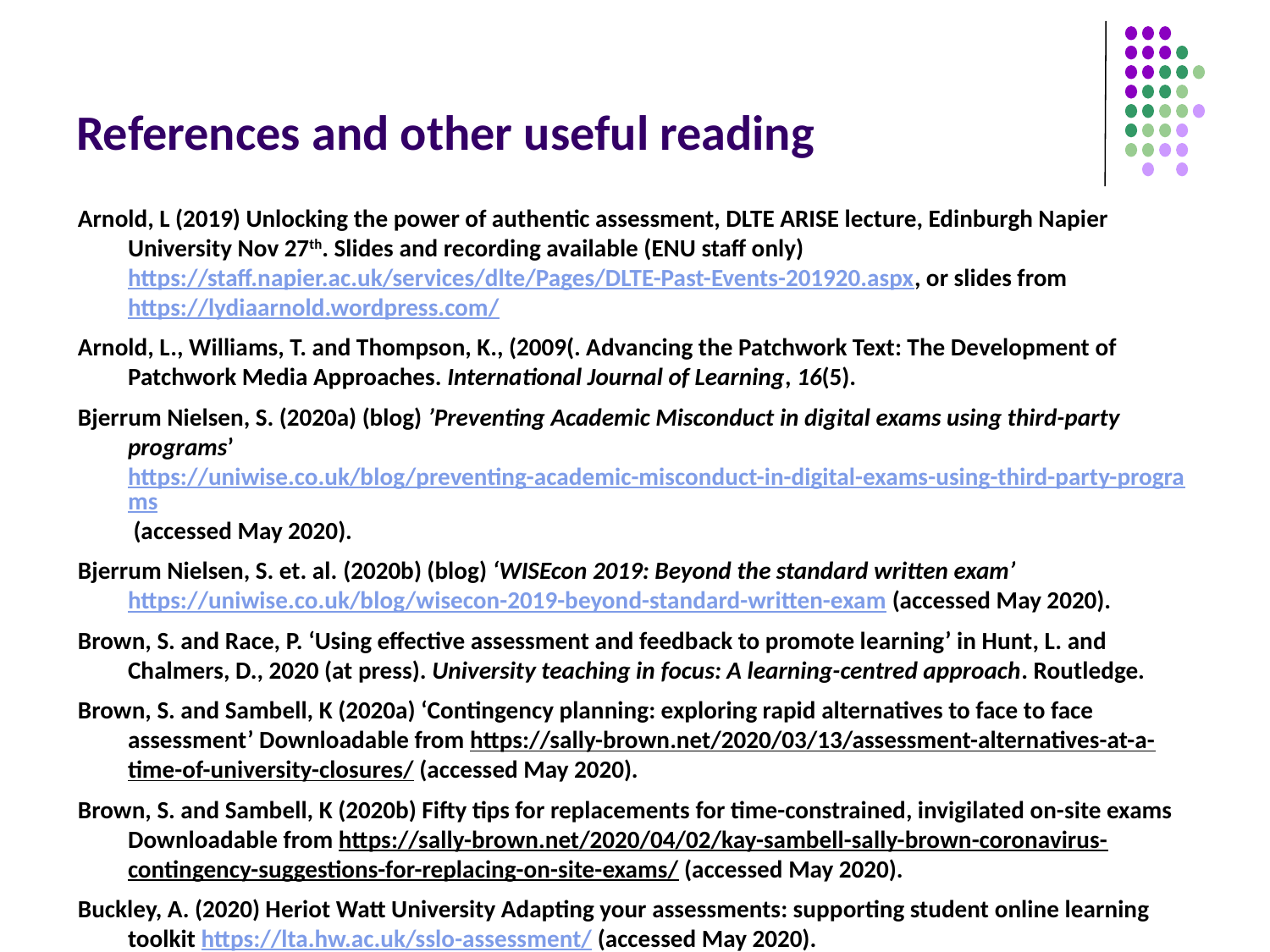

# References and other useful reading
Arnold, L (2019) Unlocking the power of authentic assessment, DLTE ARISE lecture, Edinburgh Napier University Nov 27th. Slides and recording available (ENU staff only) https://staff.napier.ac.uk/services/dlte/Pages/DLTE-Past-Events-201920.aspx, or slides from https://lydiaarnold.wordpress.com/
Arnold, L., Williams, T. and Thompson, K., (2009(. Advancing the Patchwork Text: The Development of Patchwork Media Approaches. International Journal of Learning, 16(5).
Bjerrum Nielsen, S. (2020a) (blog) ’Preventing Academic Misconduct in digital exams using third-party programs’ https://uniwise.co.uk/blog/preventing-academic-misconduct-in-digital-exams-using-third-party-programs (accessed May 2020).
Bjerrum Nielsen, S. et. al. (2020b) (blog) ‘WISEcon 2019: Beyond the standard written exam’ https://uniwise.co.uk/blog/wisecon-2019-beyond-standard-written-exam (accessed May 2020).
Brown, S. and Race, P. ‘Using effective assessment and feedback to promote learning’ in Hunt, L. and Chalmers, D., 2020 (at press). University teaching in focus: A learning-centred approach. Routledge.
Brown, S. and Sambell, K (2020a) ‘Contingency planning: exploring rapid alternatives to face to face assessment’ Downloadable from https://sally-brown.net/2020/03/13/assessment-alternatives-at-a-time-of-university-closures/ (accessed May 2020).
Brown, S. and Sambell, K (2020b) Fifty tips for replacements for time-constrained, invigilated on-site exams Downloadable from https://sally-brown.net/2020/04/02/kay-sambell-sally-brown-coronavirus-contingency-suggestions-for-replacing-on-site-exams/ (accessed May 2020).
Buckley, A. (2020) Heriot Watt University Adapting your assessments: supporting student online learning toolkit https://lta.hw.ac.uk/sslo-assessment/ (accessed May 2020).